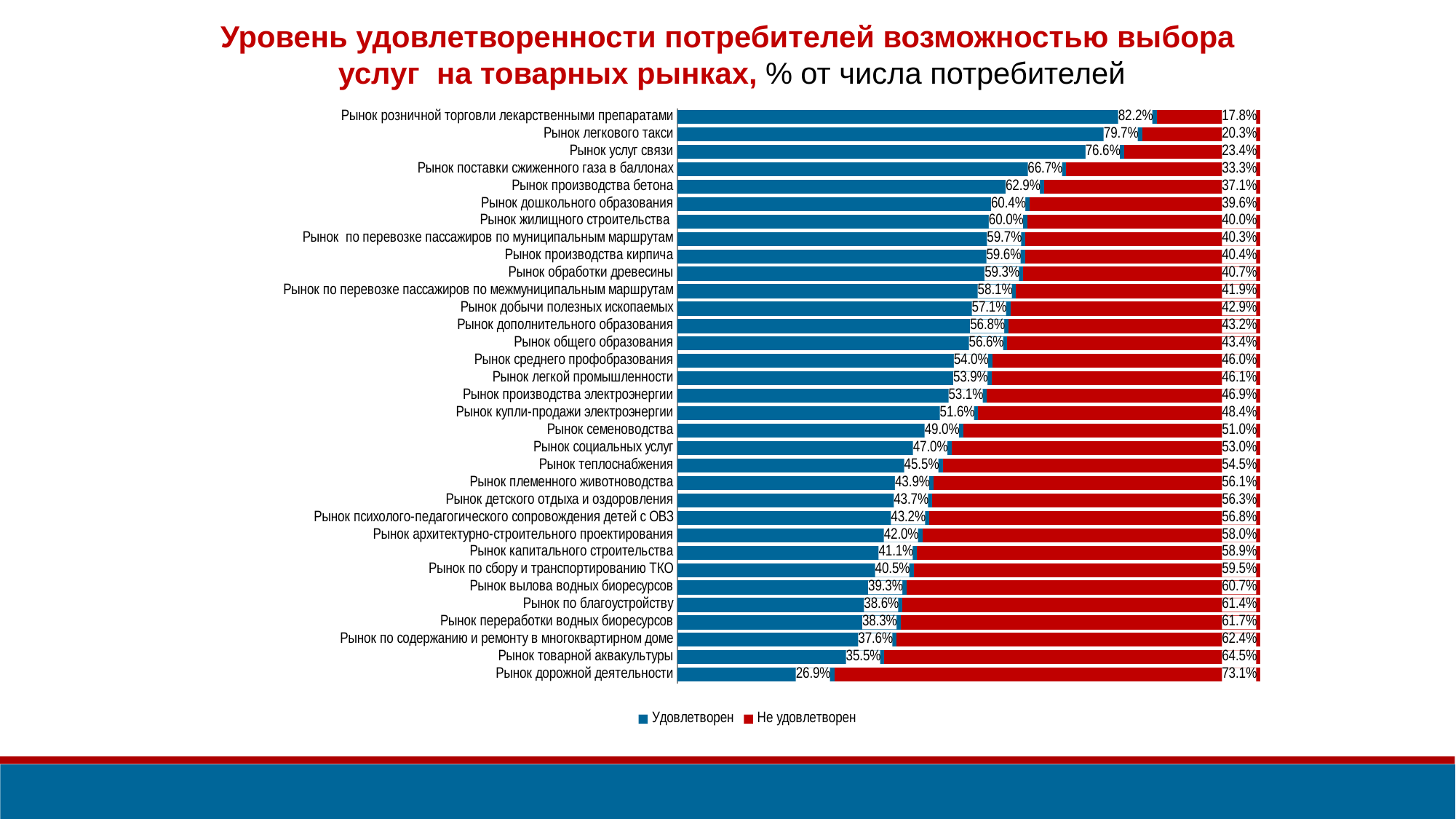

Уровень удовлетворенности потребителей возможностью выбора
 услуг  на товарных рынках, % от числа потребителей

### Chart

| Category | Удовлетворен | Не удовлетворен |
|---|---|---|
| Рынок розничной торговли лекарственными препаратами | 0.822 | 0.178 |
| Рынок легкового такси | 0.797 | 0.203 |
| Рынок услуг связи | 0.766 | 0.234 |
| Рынок поставки сжиженного газа в баллонах | 0.667 | 0.333 |
| Рынок производства бетона | 0.629 | 0.371 |
| Рынок дошкольного образования | 0.604 | 0.396 |
| Рынок жилищного строительства  | 0.6 | 0.4 |
| Рынок  по перевозке пассажиров по муниципальным маршрутам | 0.597 | 0.403 |
| Рынок производства кирпича | 0.596 | 0.404 |
| Рынок обработки древесины | 0.593 | 0.407 |
| Рынок по перевозке пассажиров по межмуниципальным маршрутам | 0.581 | 0.419 |
| Рынок добычи полезных ископаемых | 0.571 | 0.429 |
| Рынок дополнительного образования | 0.568 | 0.432 |
| Рынок общего образования | 0.566 | 0.434 |
| Рынок среднего профобразования | 0.54 | 0.46 |
| Рынок легкой промышленности | 0.539 | 0.461 |
| Рынок производства электроэнергии | 0.531 | 0.469 |
| Рынок купли-продажи электроэнергии | 0.516 | 0.484 |
| Рынок семеноводства | 0.49 | 0.51 |
| Рынок социальных услуг | 0.47 | 0.53 |
| Рынок теплоснабжения | 0.455 | 0.545 |
| Рынок племенного животноводства | 0.439 | 0.561 |
| Рынок детского отдыха и оздоровления | 0.437 | 0.563 |
| Рынок психолого-педагогического сопровождения детей с ОВЗ | 0.432 | 0.568 |
| Рынок архитектурно-строительного проектирования | 0.42 | 0.58 |
| Рынок капитального строительства | 0.411 | 0.589 |
| Рынок по сбору и транспортированию ТКО | 0.405 | 0.595 |
| Рынок вылова водных биоресурсов | 0.393 | 0.607 |
| Рынок по благоустройству | 0.386 | 0.614 |
| Рынок переработки водных биоресурсов | 0.383 | 0.617 |
| Рынок по содержанию и ремонту в многоквартирном доме | 0.376 | 0.624 |
| Рынок товарной аквакультуры | 0.355 | 0.645 |
| Рынок дорожной деятельности | 0.269 | 0.731 |
ВЫБОР